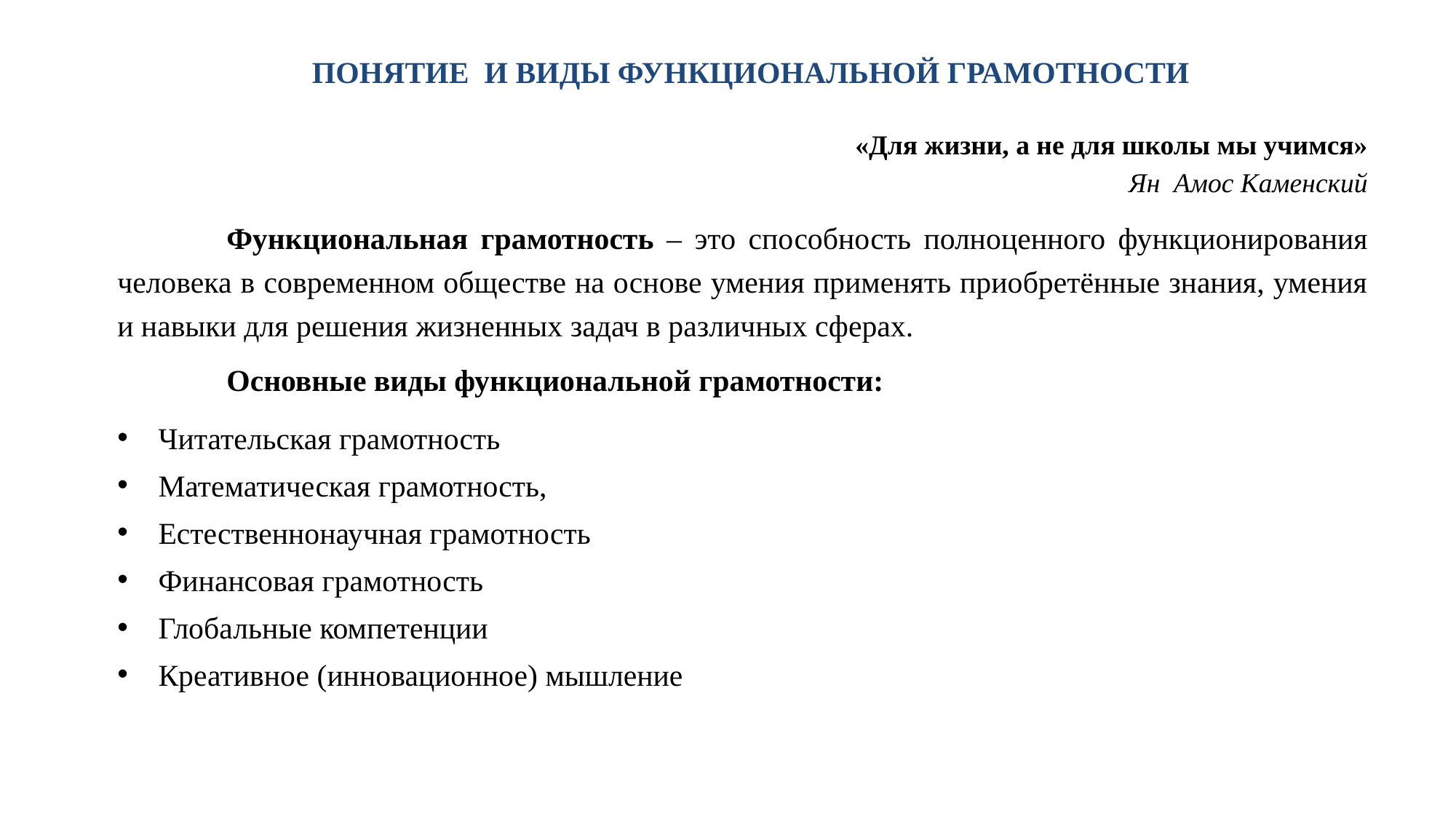

# ПОНЯТИЕ  И ВИДЫ ФУНКЦИОНАЛЬНОЙ ГРАМОТНОСТИ
«Для жизни, а не для школы мы учимся»
Ян  Амос Каменский

	Функциональная грамотность – это способность полноценного функционирования человека в современном обществе на основе умения применять приобретённые знания, умения и навыки для решения жизненных задач в различных сферах.

	Основные виды функциональной грамотности:

Читательская грамотность
Математическая грамотность,
Естественнонаучная грамотность
Финансовая грамотность
Глобальные компетенции
Креативное (инновационное) мышление